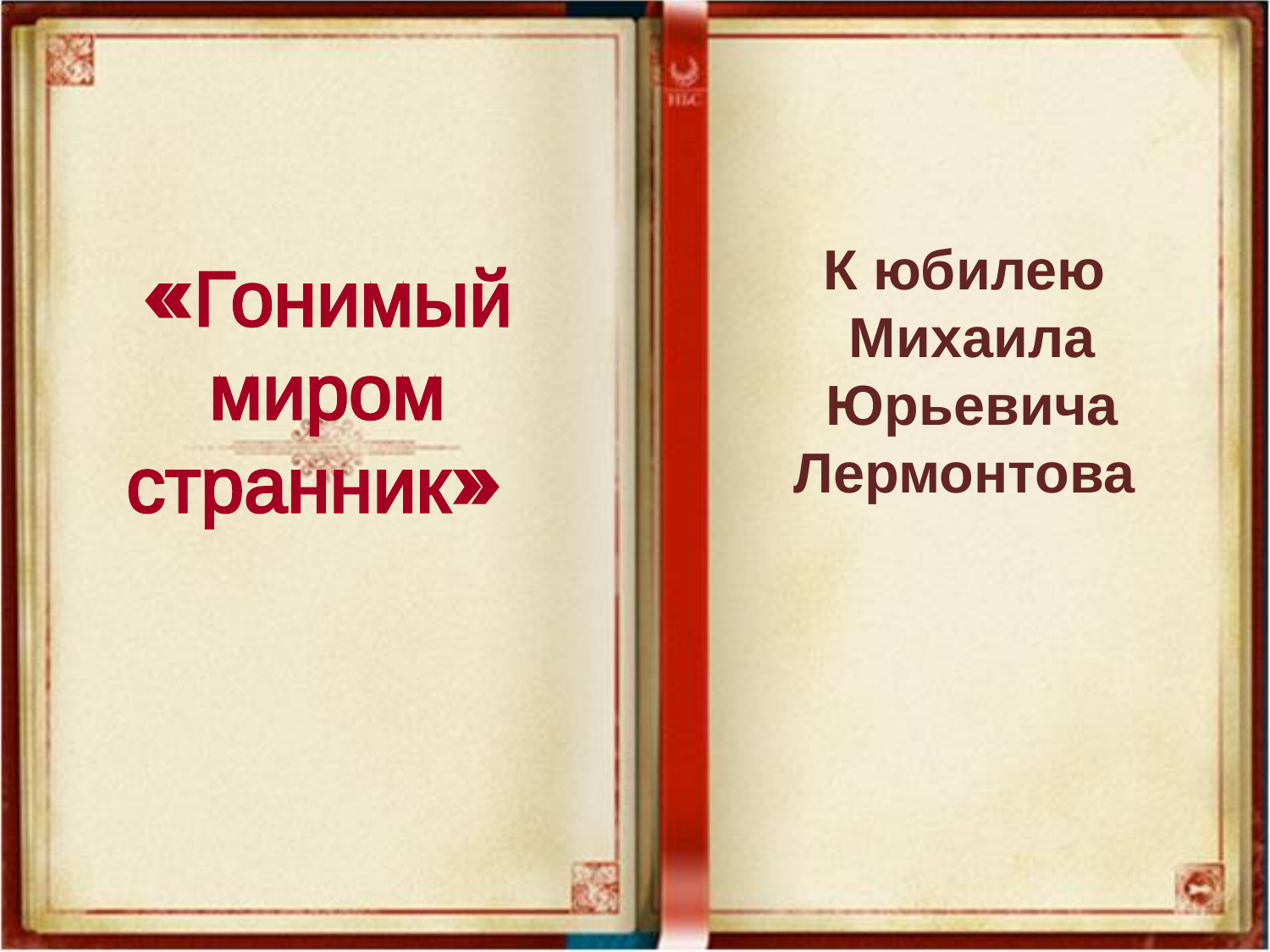

# «Гонимый миром странник»

К юбилею
Михаила Юрьевича Лермонтова